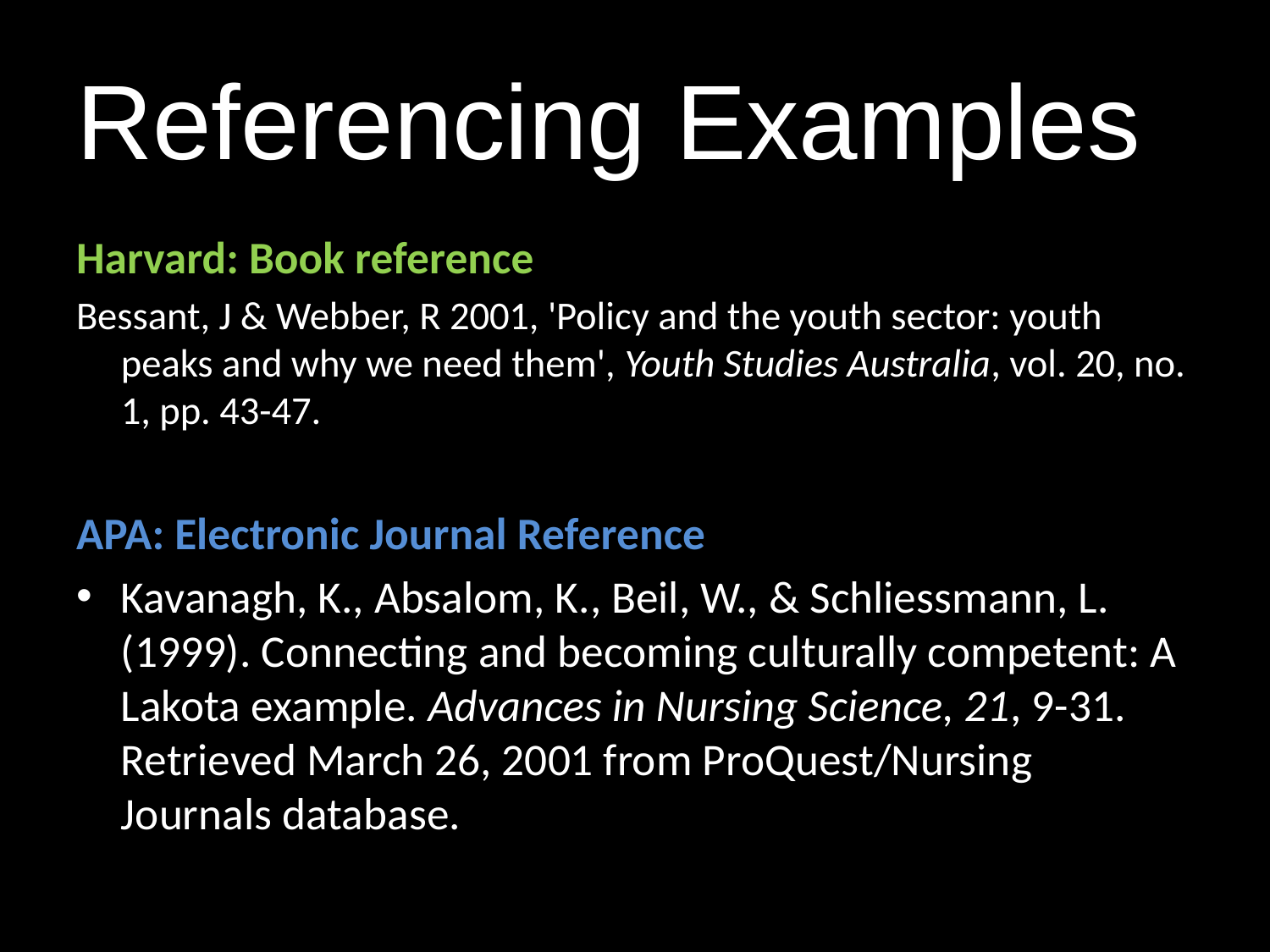

# Referencing Examples
Harvard: Book reference
Bessant, J & Webber, R 2001, 'Policy and the youth sector: youth peaks and why we need them', Youth Studies Australia, vol. 20, no. 1, pp. 43-47.

APA: Electronic Journal Reference
Kavanagh, K., Absalom, K., Beil, W., & Schliessmann, L. (1999). Connecting and becoming culturally competent: A Lakota example. Advances in Nursing Science, 21, 9-31. Retrieved March 26, 2001 from ProQuest/Nursing Journals database.